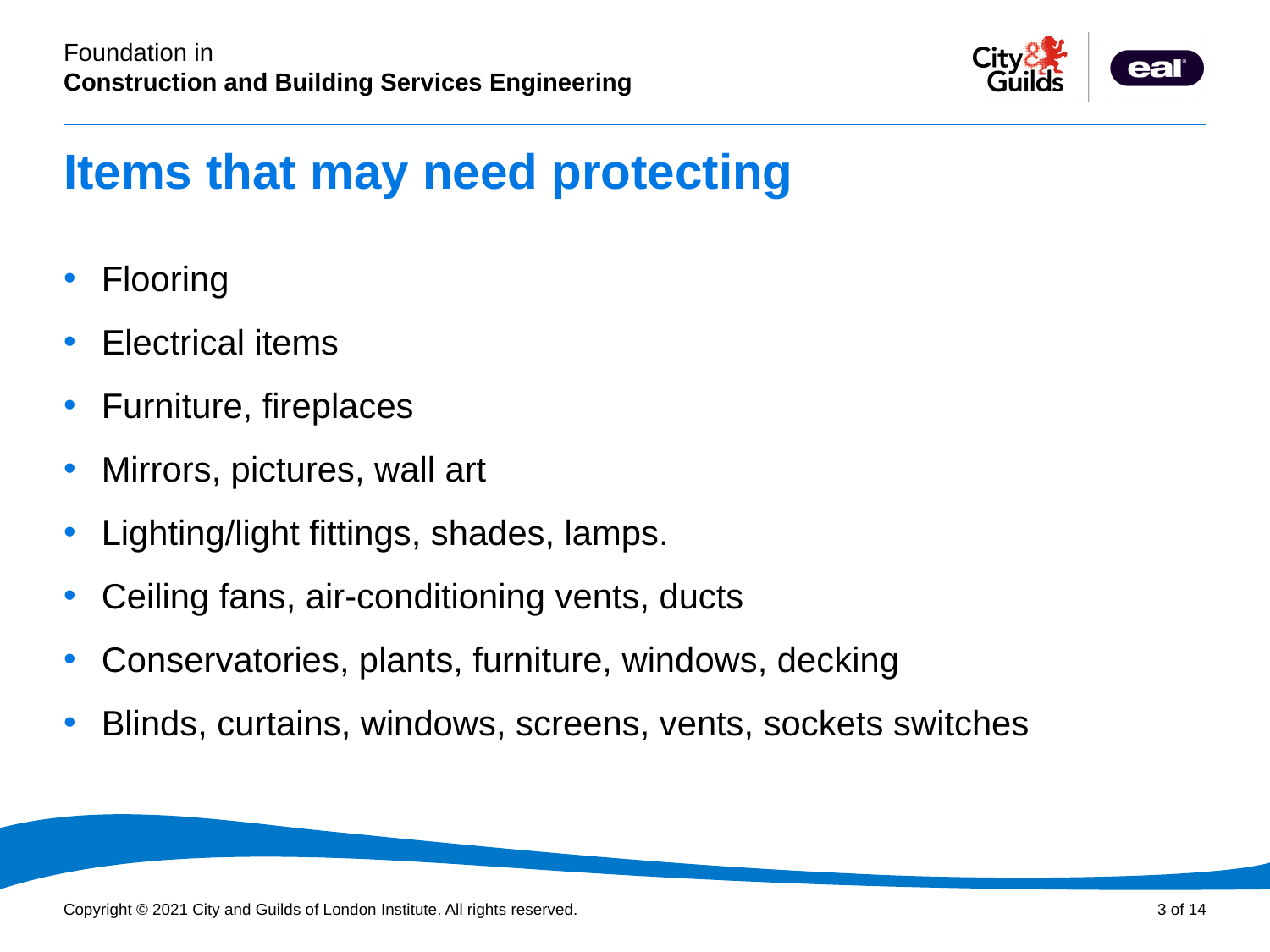

# Items that may need protecting
Flooring
Electrical items
Furniture, fireplaces
Mirrors, pictures, wall art
Lighting/light fittings, shades, lamps.
Ceiling fans, air-conditioning vents, ducts
Conservatories, plants, furniture, windows, decking
Blinds, curtains, windows, screens, vents, sockets switches